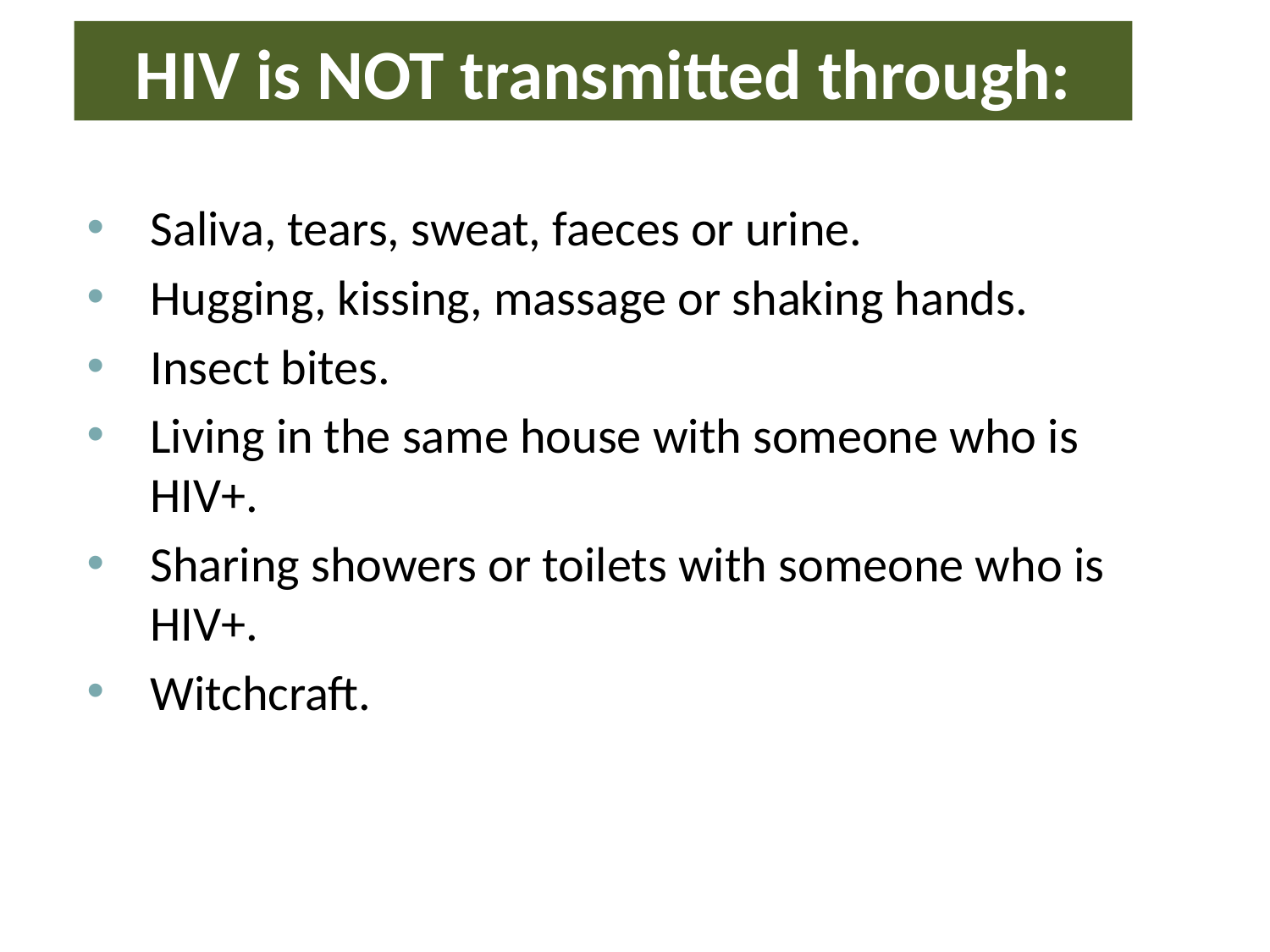

# HIV is NOT transmitted through:
Saliva, tears, sweat, faeces or urine.
Hugging, kissing, massage or shaking hands.
Insect bites.
Living in the same house with someone who is HIV+.
Sharing showers or toilets with someone who is HIV+.
Witchcraft.